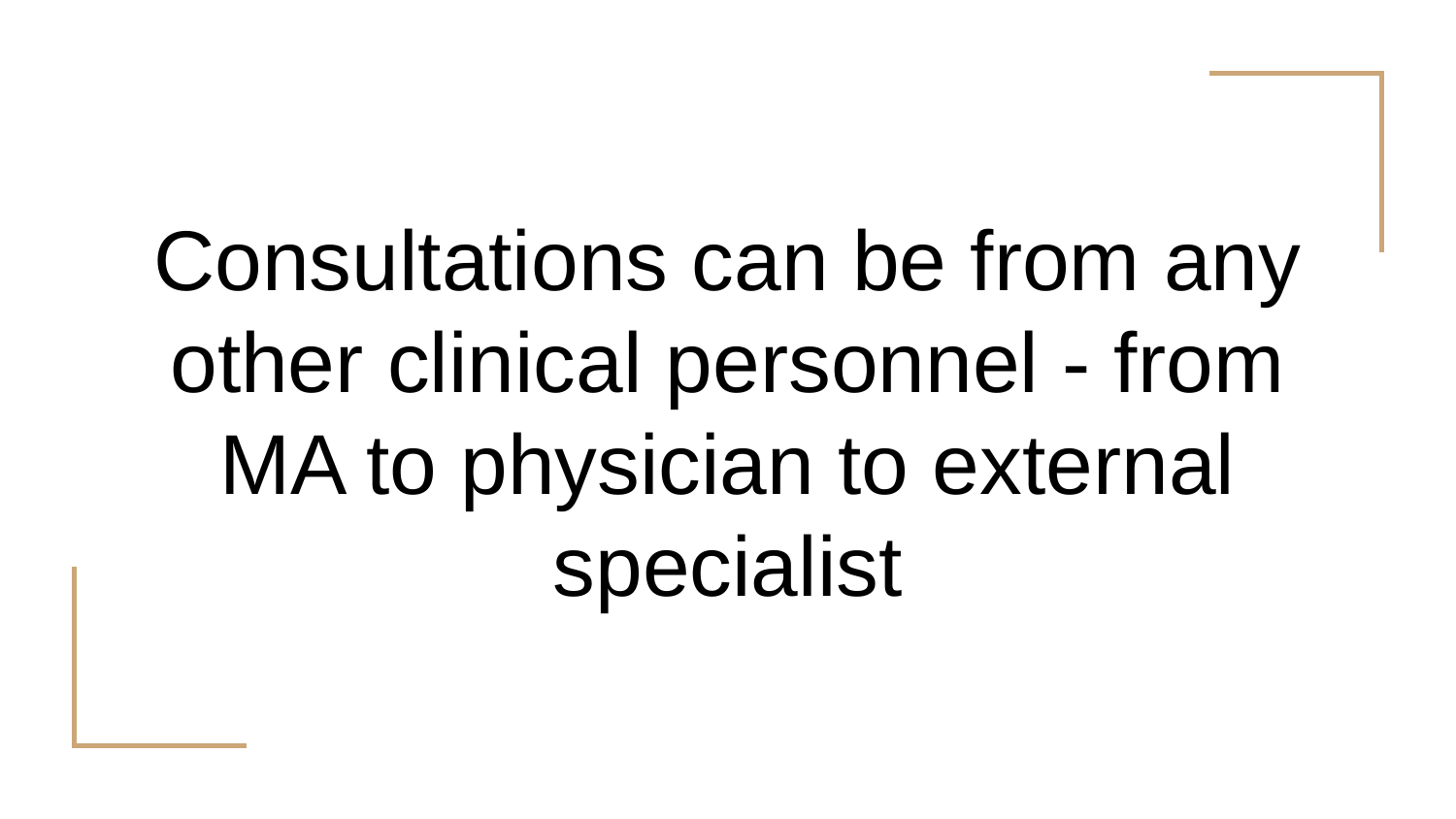

# Consultations can be from any other clinical personnel - from MA to physician to external specialist